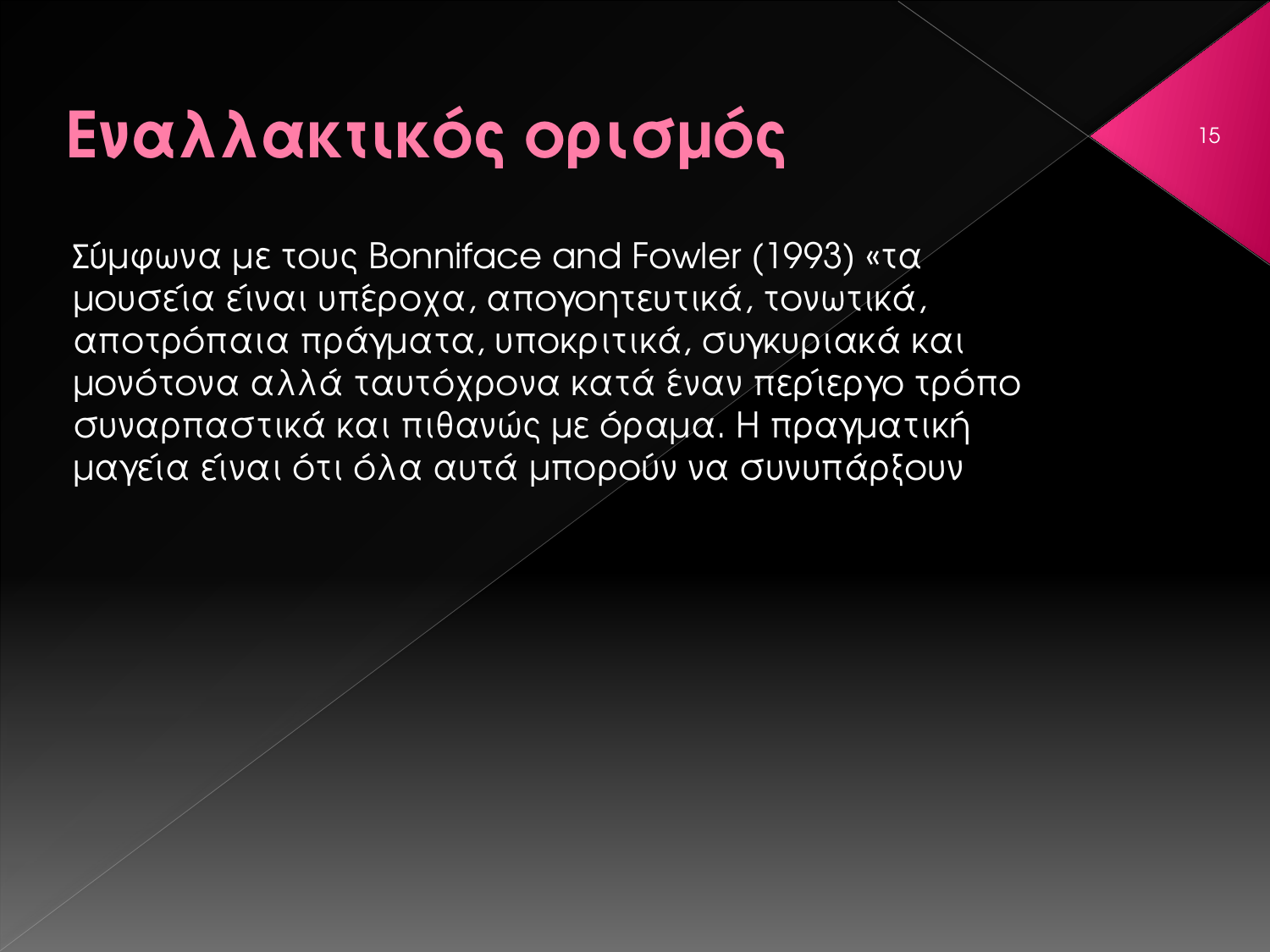

# Εναλλακτικός ορισμός
15
Σύμφωνα με τους Bonniface and Fowler (1993) «τα μουσεία είναι υπέροχα, απογοητευτικά, τονωτικά, αποτρόπαια πράγματα, υποκριτικά, συγκυριακά και μονότονα αλλά ταυτόχρονα κατά έναν περίεργο τρόπο συναρπαστικά και πιθανώς με όραμα. Η πραγματική μαγεία είναι ότι όλα αυτά μπορούν να συνυπάρξουν